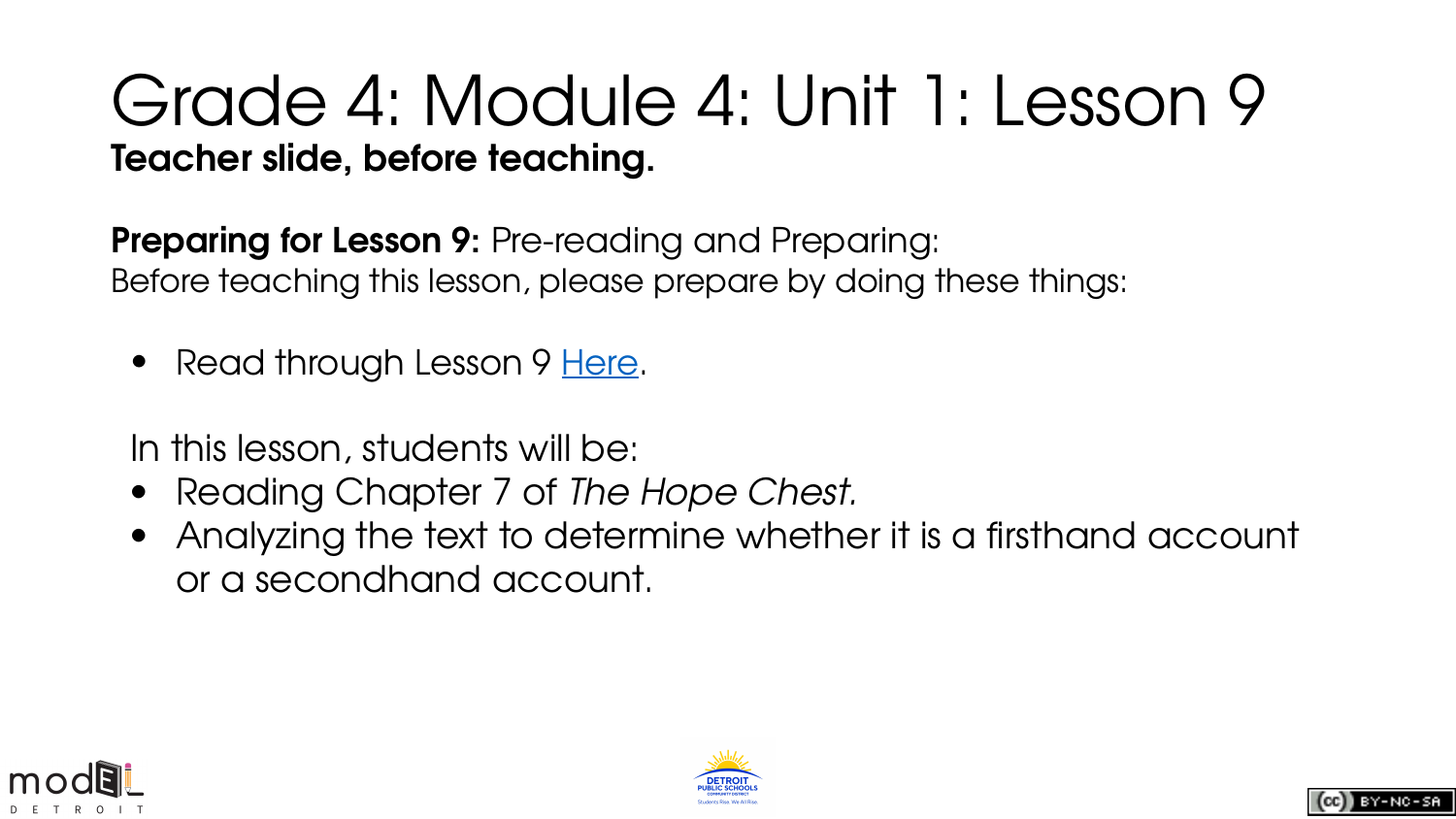

# Grade 4: Module 4: Unit 1: Lesson 9
Teacher slide, before teaching.
Preparing for Lesson 9: Pre-reading and Preparing:
Before teaching this lesson, please prepare by doing these things:
Read through Lesson 9 Here.

In this lesson, students will be:
Reading Chapter 7 of The Hope Chest.
Analyzing the text to determine whether it is a firsthand account or a secondhand account.